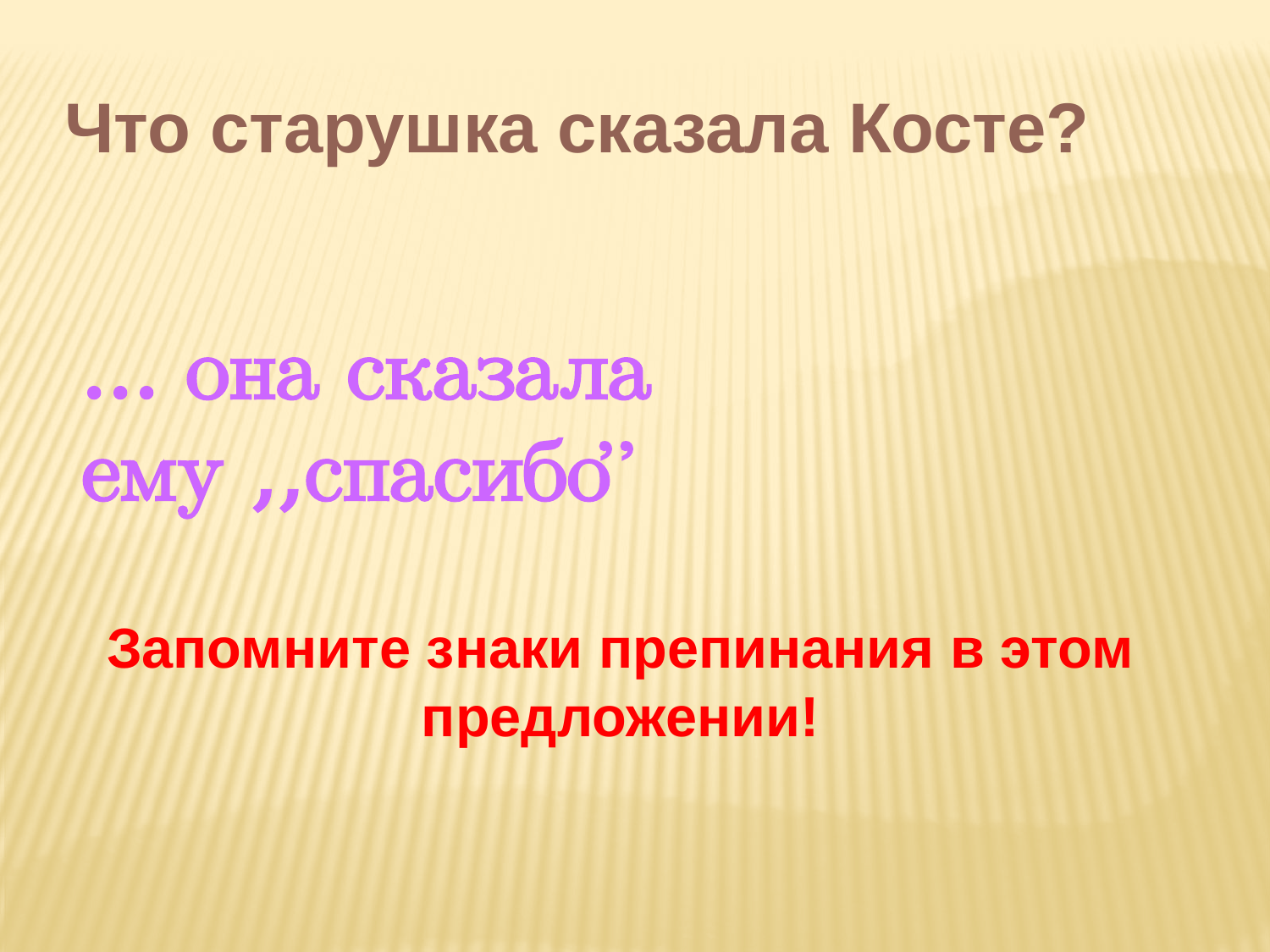

Что старушка сказала Косте?
… она сказала ему ,,спасибо̕ ̕
Запомните знаки препинания в этом предложении!